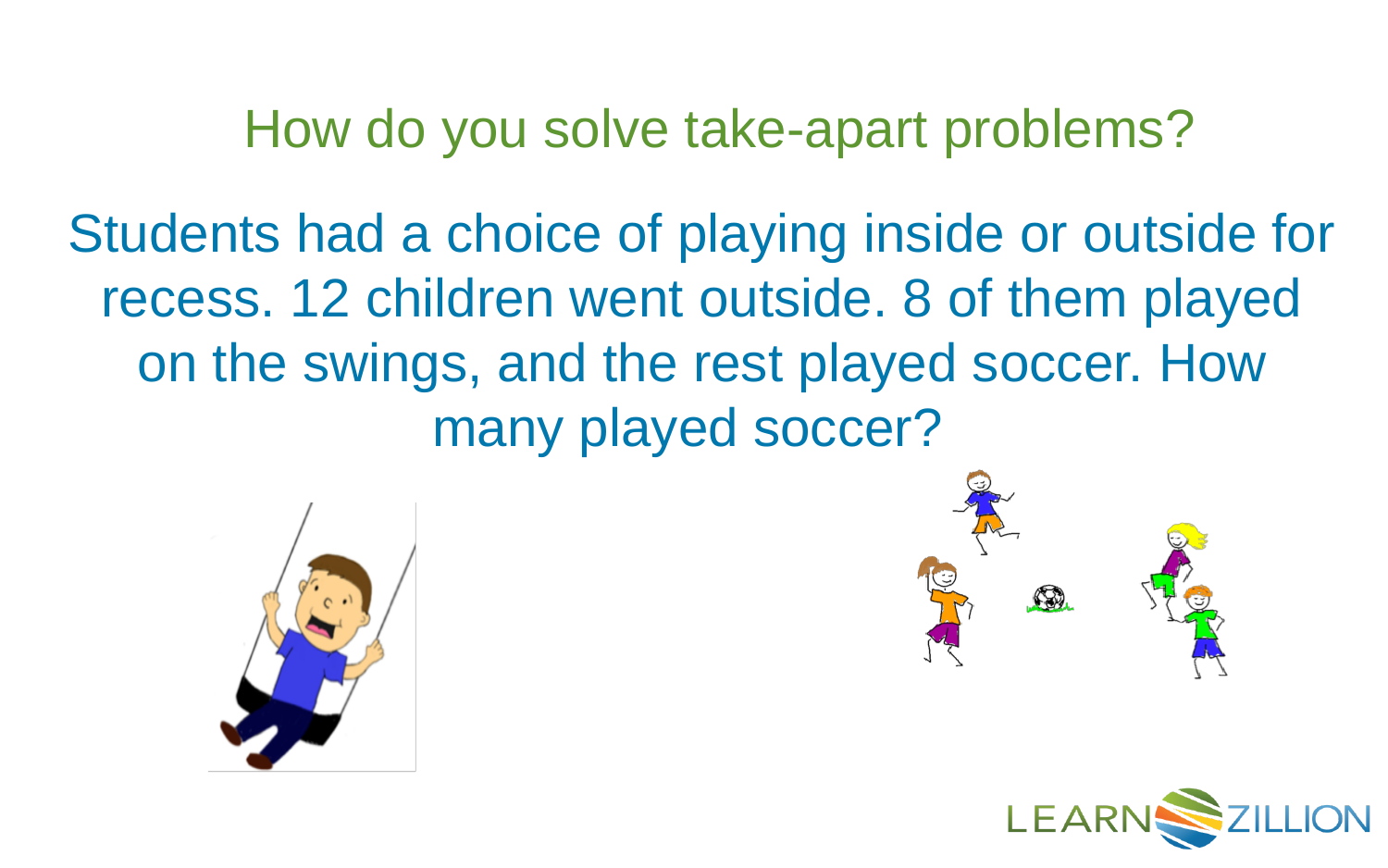

How do you solve take-apart problems?
Students had a choice of playing inside or outside for recess. 12 children went outside. 8 of them played on the swings, and the rest played soccer. How many played soccer?